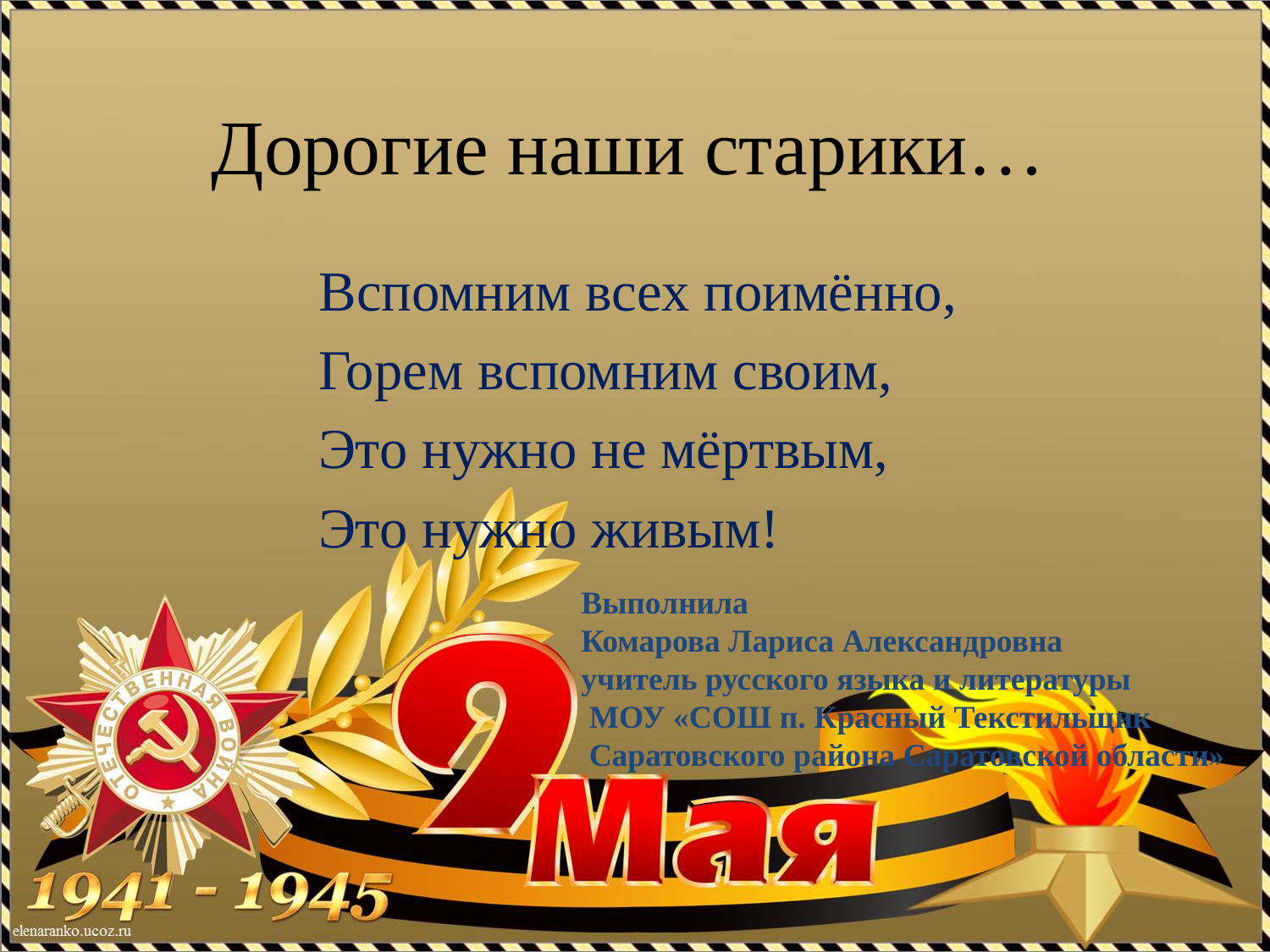

# Дорогие наши старики…
         Вспомним всех поимённо,
	Горем вспомним своим,
	Это нужно не мёртвым,
	Это нужно живым!

Выполнила
Комарова Лариса Александровна
учитель русского языка и литературы
 МОУ «СОШ п. Красный Текстильщик
 Саратовского района Саратовской области»